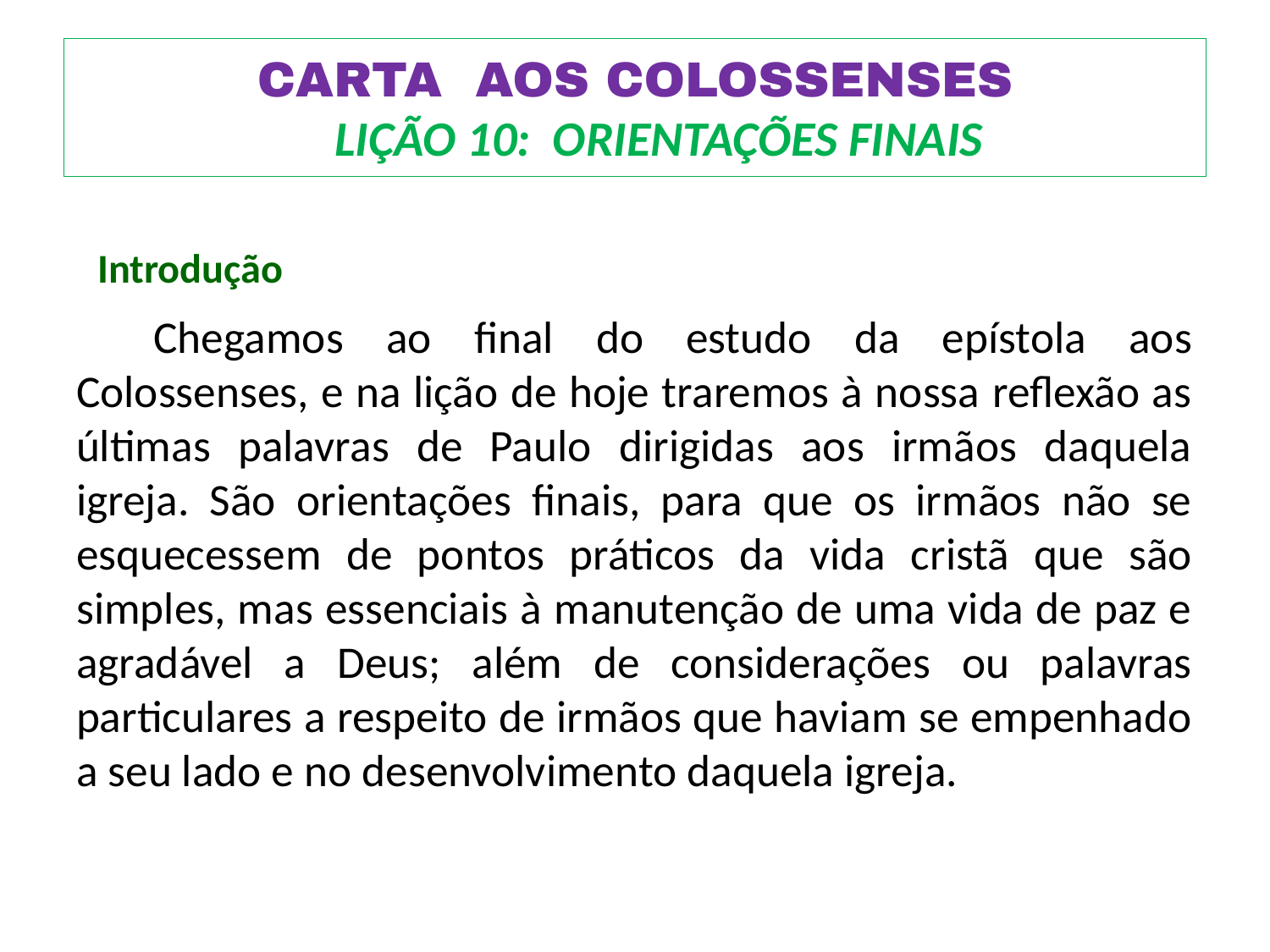

# CARTA  AOS COLOSSENSES LIÇÃO 10:  ORIENTAÇÕES FINAIS
   Introdução

	Chegamos ao final do estudo da epístola aos Colossenses, e na lição de hoje traremos à nossa reflexão as últimas palavras de Paulo dirigidas aos irmãos daquela igreja. São orientações finais, para que os irmãos não se esquecessem de pontos práticos da vida cristã que são simples, mas essenciais à manutenção de uma vida de paz e agradável a Deus; além de considerações ou palavras particulares a respeito de irmãos que haviam se empenhado a seu lado e no desenvolvimento daquela igreja.